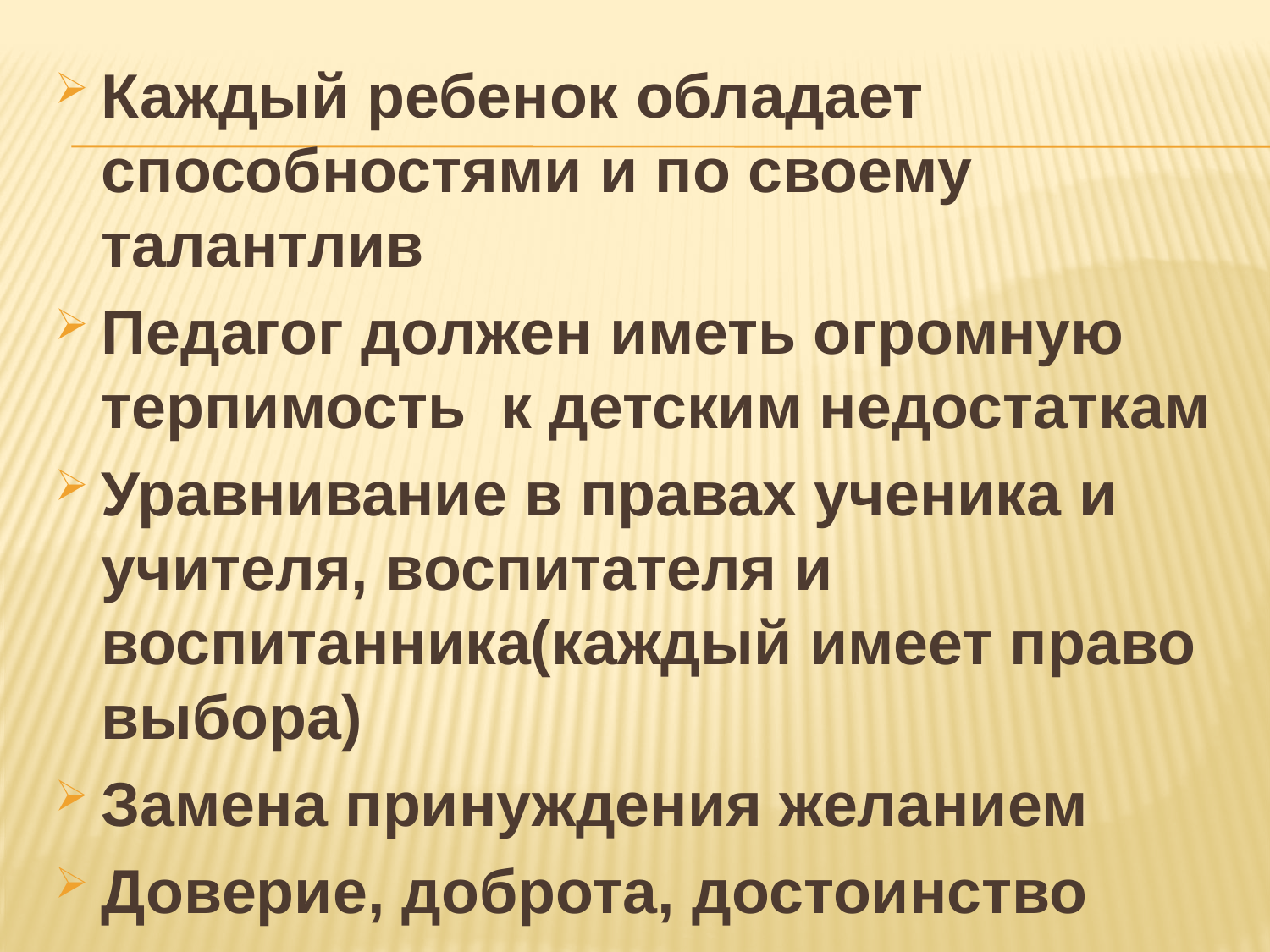

#
Каждый ребенок обладает способностями и по своему талантлив
Педагог должен иметь огромную терпимость  к детским недостаткам
Уравнивание в правах ученика и учителя, воспитателя и воспитанника(каждый имеет право выбора)
Замена принуждения желанием
Доверие, доброта, достоинство